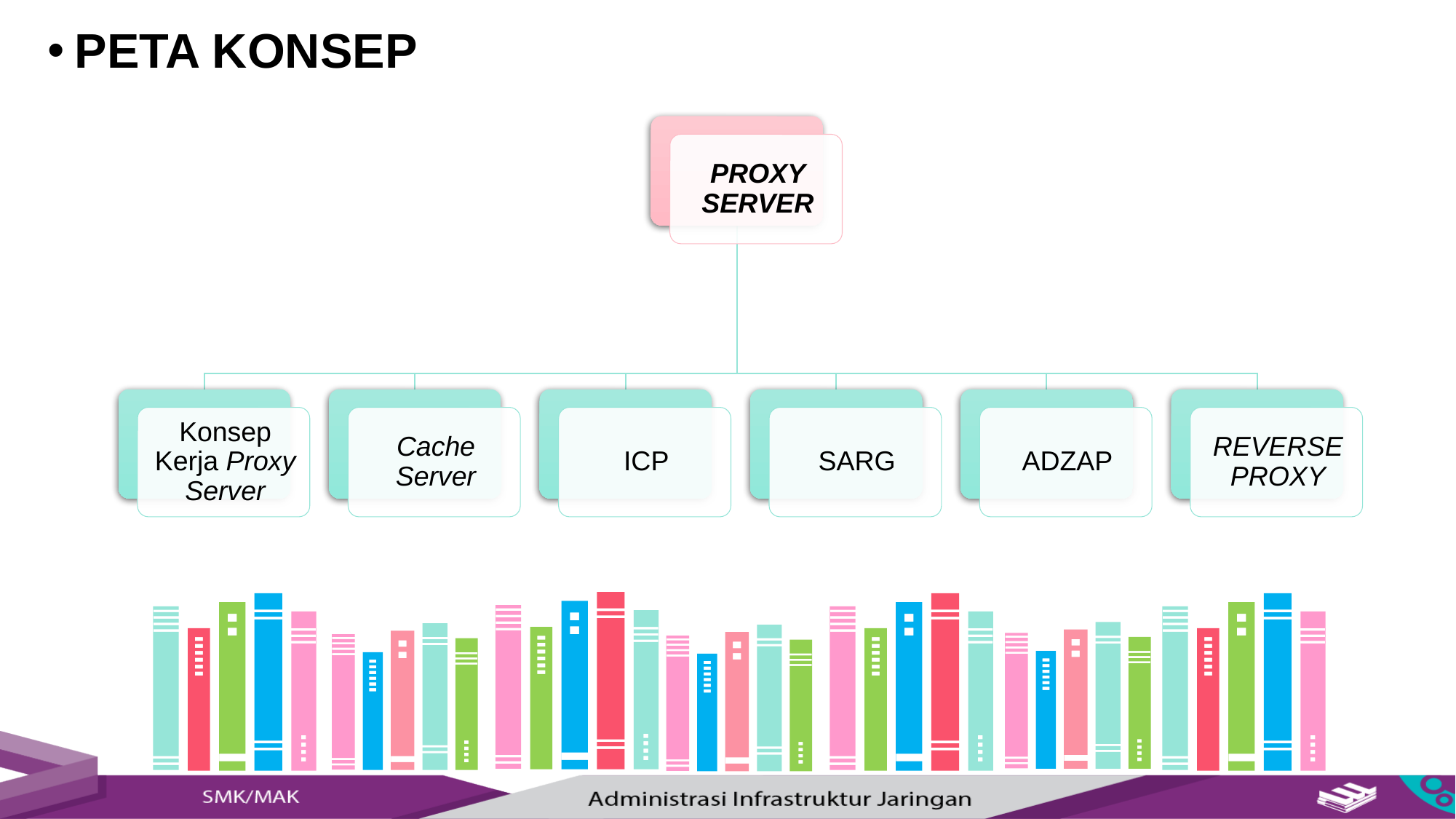

PETA KONSEP
PROXY SERVER
Konsep Kerja Proxy Server
Cache Server
ICP
SARG
ADZAP
REVERSE PROXY